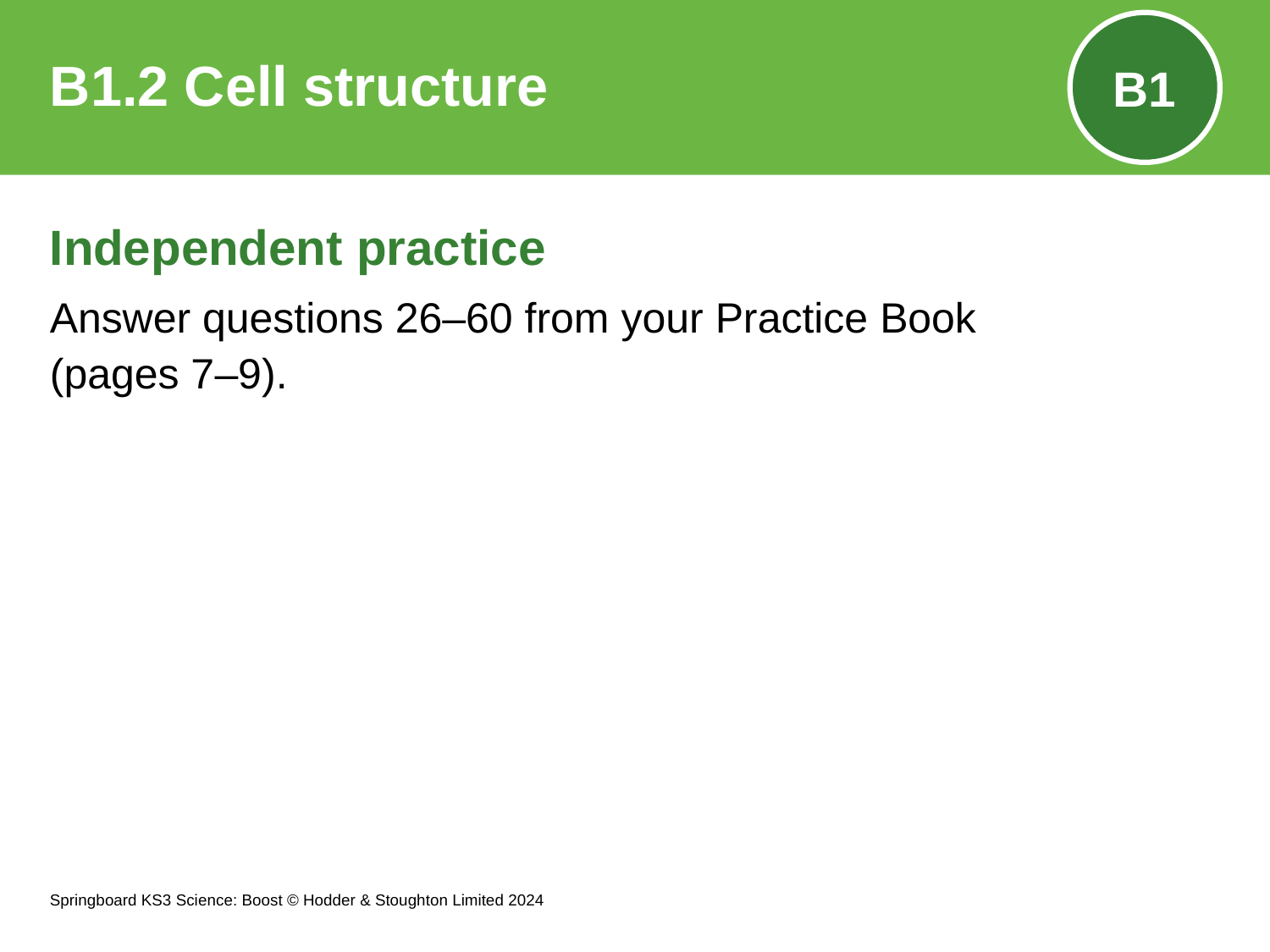

# B1.2 Cell structure
B1
Independent practice
Answer questions 26–60 from your Practice Book
(pages 7–9).
Springboard KS3 Science: Boost © Hodder & Stoughton Limited 2024